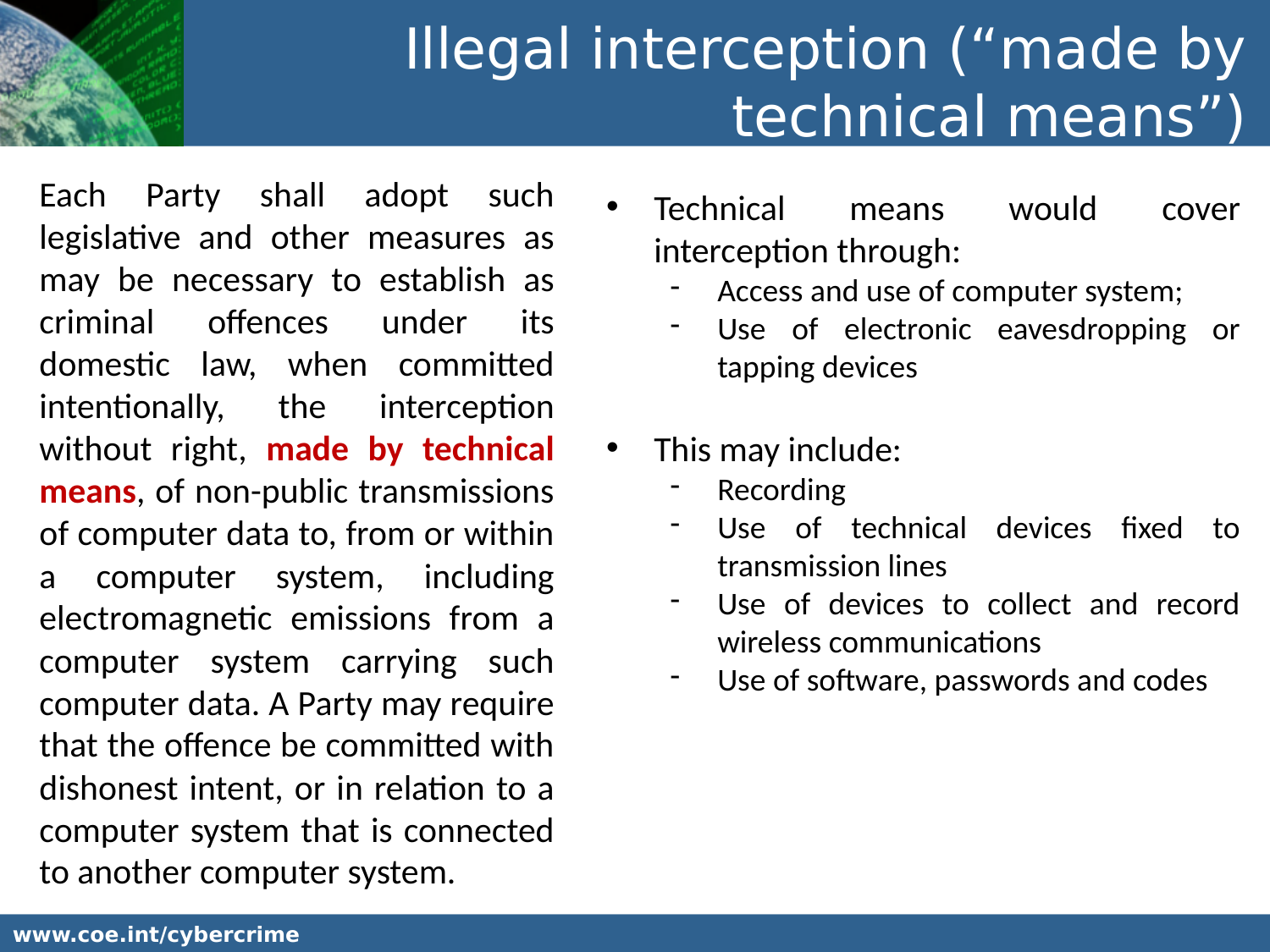

Illegal interception (“made by technical means”)
Each Party shall adopt such legislative and other measures as may be necessary to establish as criminal offences under its domestic law, when committed intentionally, the interception without right, made by technical means, of non-public transmissions of computer data to, from or within a computer system, including electromagnetic emissions from a computer system carrying such computer data. A Party may require that the offence be committed with dishonest intent, or in relation to a computer system that is connected to another computer system.
Technical means would cover interception through:
Access and use of computer system;
Use of electronic eavesdropping or tapping devices

This may include:
Recording
Use of technical devices fixed to transmission lines
Use of devices to collect and record wireless communications
Use of software, passwords and codes
www.coe.int/cybercrime
www.coe.int/cybercrime						                        - 32 -